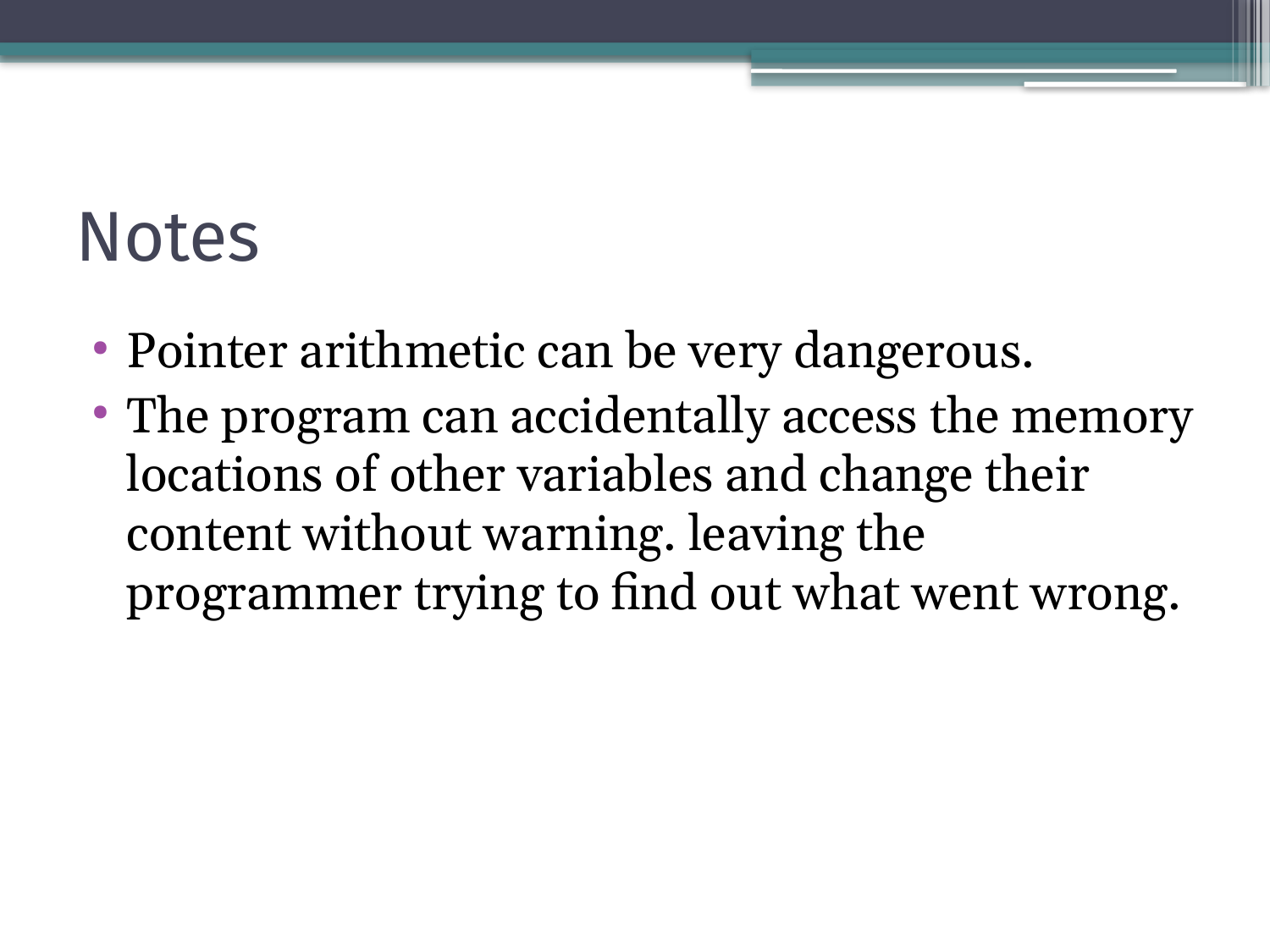

# Notes
Pointer arithmetic can be very dangerous.
The program can accidentally access the memory locations of other variables and change their content without warning. leaving the programmer trying to find out what went wrong.